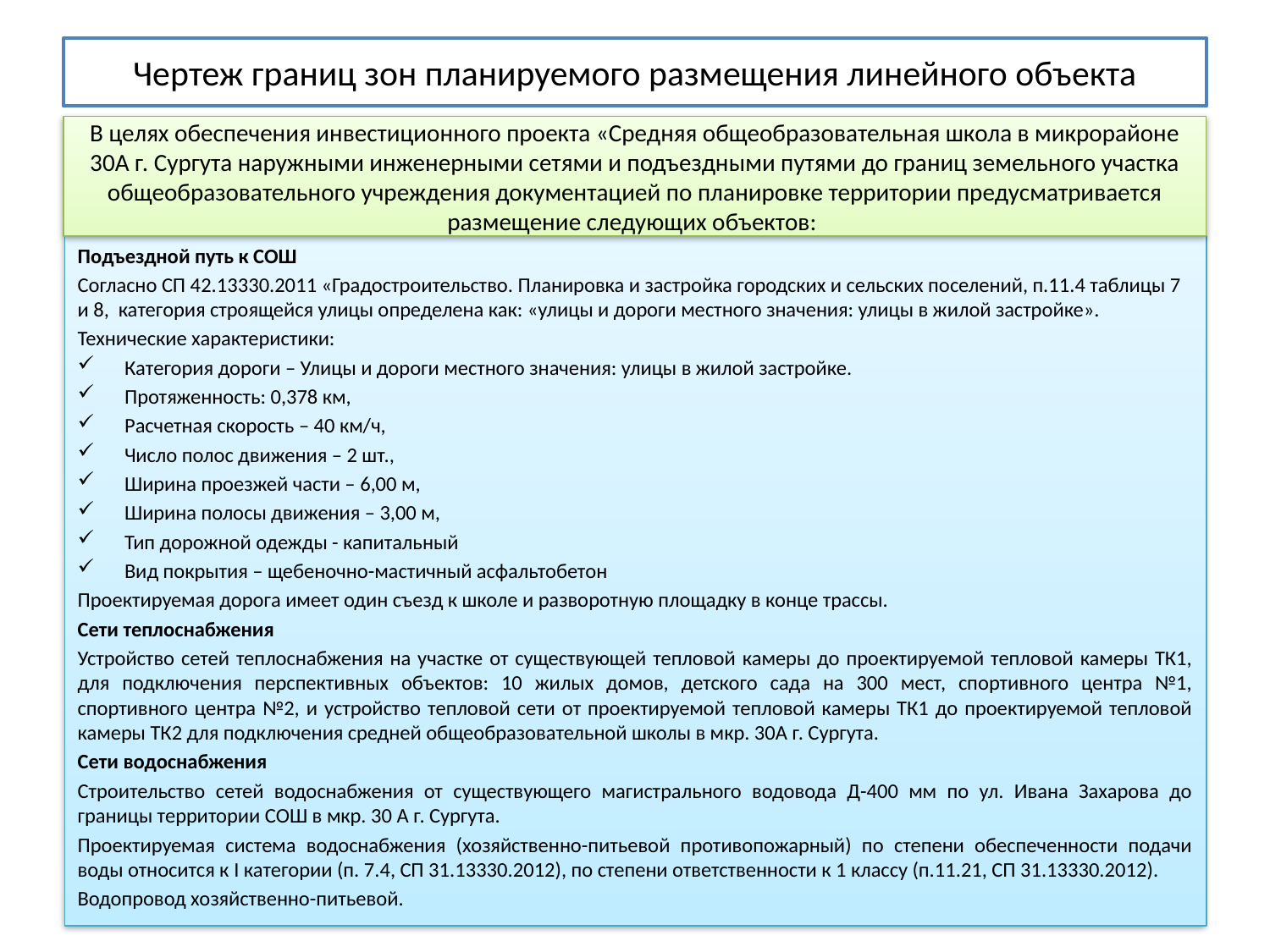

# Чертеж границ зон планируемого размещения линейного объекта
В целях обеспечения инвестиционного проекта «Средняя общеобразовательная школа в микрорайоне 30А г. Сургута наружными инженерными сетями и подъездными путями до границ земельного участка общеобразовательного учреждения документацией по планировке территории предусматривается размещение следующих объектов:
Подъездной путь к СОШ
Согласно СП 42.13330.2011 «Градостроительство. Планировка и застройка городских и сельских поселений, п.11.4 таблицы 7 и 8,  категория строящейся улицы определена как: «улицы и дороги местного значения: улицы в жилой застройке».
Технические характеристики:
Категория дороги – Улицы и дороги местного значения: улицы в жилой застройке.
Протяженность: 0,378 км,
Расчетная скорость – 40 км/ч,
Число полос движения – 2 шт.,
Ширина проезжей части – 6,00 м,
Ширина полосы движения – 3,00 м,
Тип дорожной одежды - капитальный
Вид покрытия – щебеночно-мастичный асфальтобетон
Проектируемая дорога имеет один съезд к школе и разворотную площадку в конце трассы.
Сети теплоснабжения
Устройство сетей теплоснабжения на участке от существующей тепловой камеры до проектируемой тепловой камеры ТК1, для подключения перспективных объектов: 10 жилых домов, детского сада на 300 мест, спортивного центра №1, спортивного центра №2, и устройство тепловой сети от проектируемой тепловой камеры ТК1 до проектируемой тепловой камеры ТК2 для подключения средней общеобразовательной школы в мкр. 30А г. Сургута.
Сети водоснабжения
Строительство сетей водоснабжения от существующего магистрального водовода Д-400 мм по ул. Ивана Захарова до границы территории СОШ в мкр. 30 А г. Сургута.
Проектируемая система водоснабжения (хозяйственно-питьевой противопожарный) по степени обеспеченности подачи воды относится к I категории (п. 7.4, СП 31.13330.2012), по степени ответственности к 1 классу (п.11.21, СП 31.13330.2012).
Водопровод хозяйственно-питьевой.